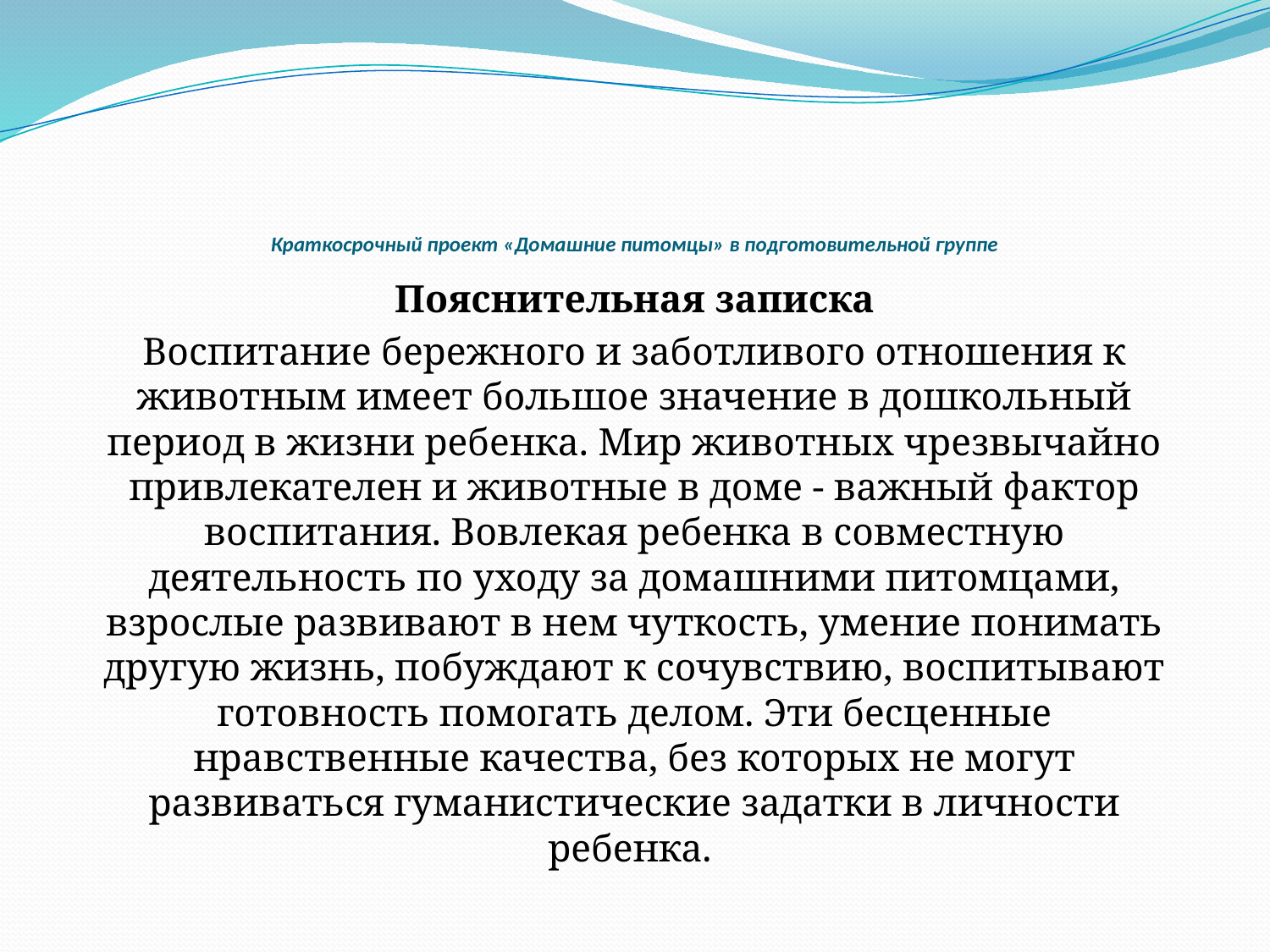

# Краткосрочный проект «Домашние питомцы» в подготовительной группе
Пояснительная записка
Воспитание бережного и заботливого отношения к животным имеет большое значение в дошкольный период в жизни ребенка. Мир животных чрезвычайно привлекателен и животные в доме - важный фактор воспитания. Вовлекая ребенка в совместную деятельность по уходу за домашними питомцами, взрослые развивают в нем чуткость, умение понимать другую жизнь, побуждают к сочувствию, воспитывают готовность помогать делом. Эти бесценные нравственные качества, без которых не могут развиваться гуманистические задатки в личности ребенка.